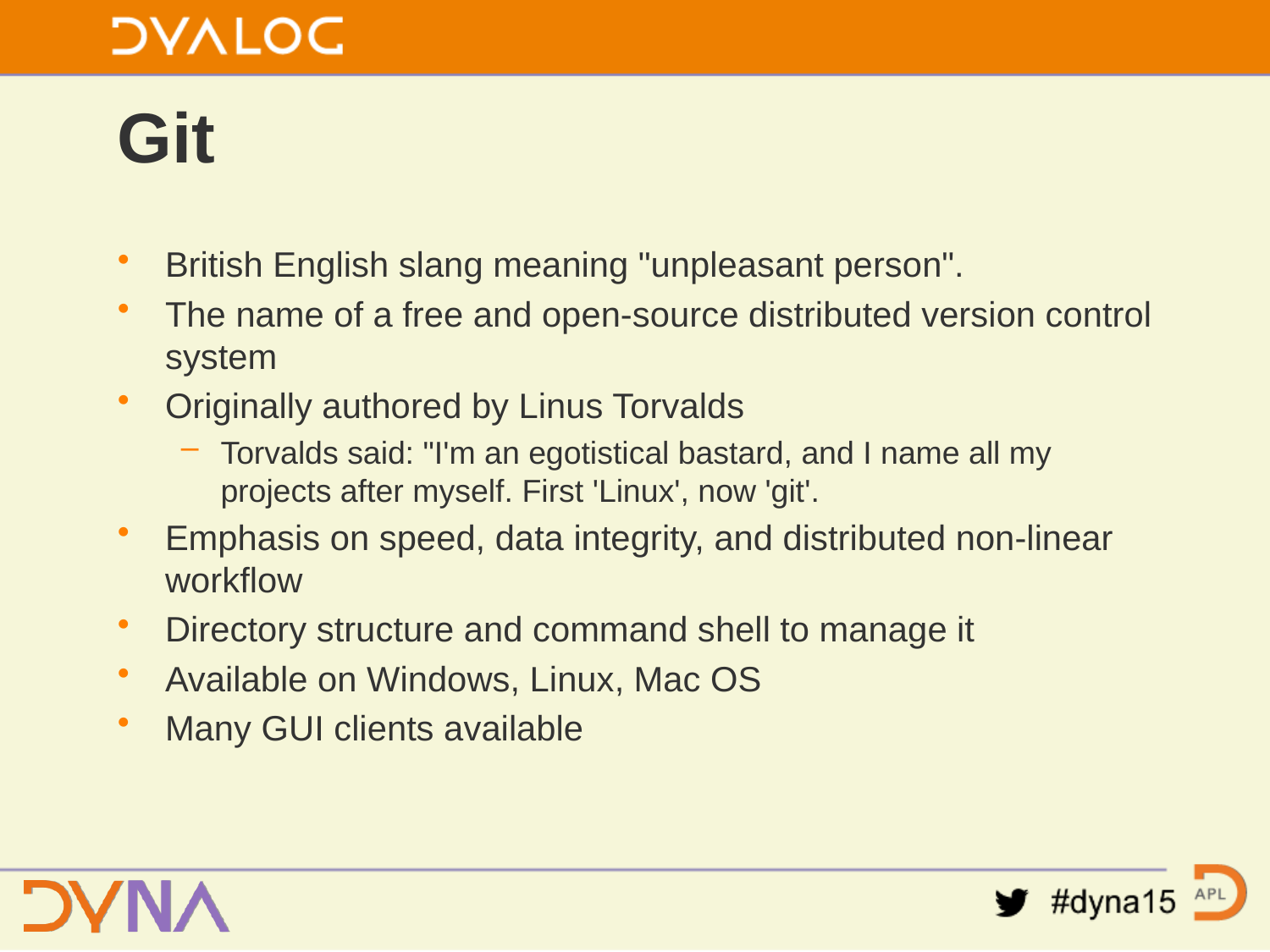

# Git
British English slang meaning "unpleasant person".
The name of a free and open-source distributed version control system
Originally authored by Linus Torvalds
Torvalds said: "I'm an egotistical bastard, and I name all my projects after myself. First 'Linux', now 'git'.
Emphasis on speed, data integrity, and distributed non-linear workflow
Directory structure and command shell to manage it
Available on Windows, Linux, Mac OS
Many GUI clients available